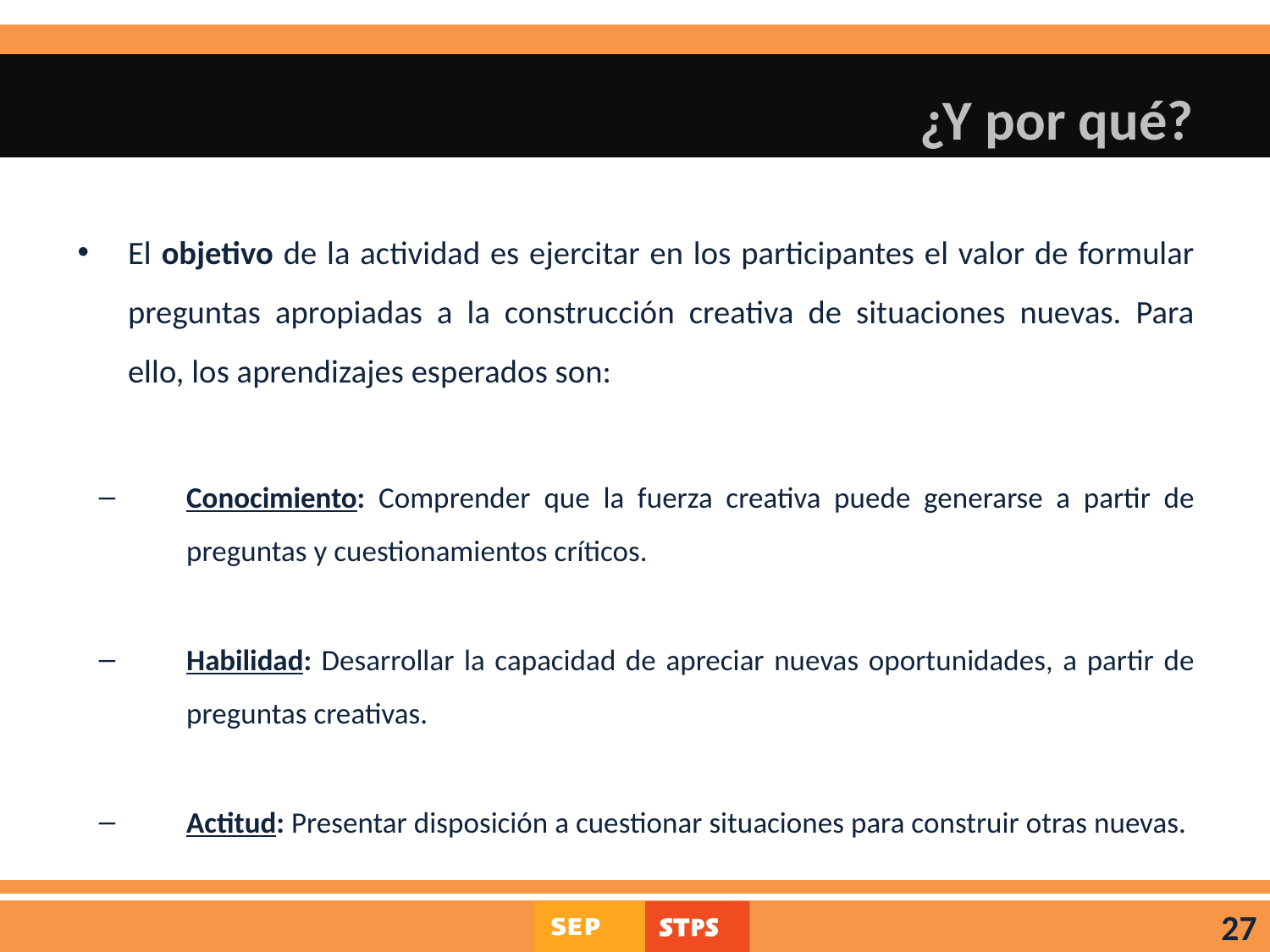

# ¿Y por qué?
El objetivo de la actividad es ejercitar en los participantes el valor de formular preguntas apropiadas a la construcción creativa de situaciones nuevas. Para ello, los aprendizajes esperados son:

Conocimiento: Comprender que la fuerza creativa puede generarse a partir de preguntas y cuestionamientos críticos.

Habilidad: Desarrollar la capacidad de apreciar nuevas oportunidades, a partir de preguntas creativas.

Actitud: Presentar disposición a cuestionar situaciones para construir otras nuevas.

27